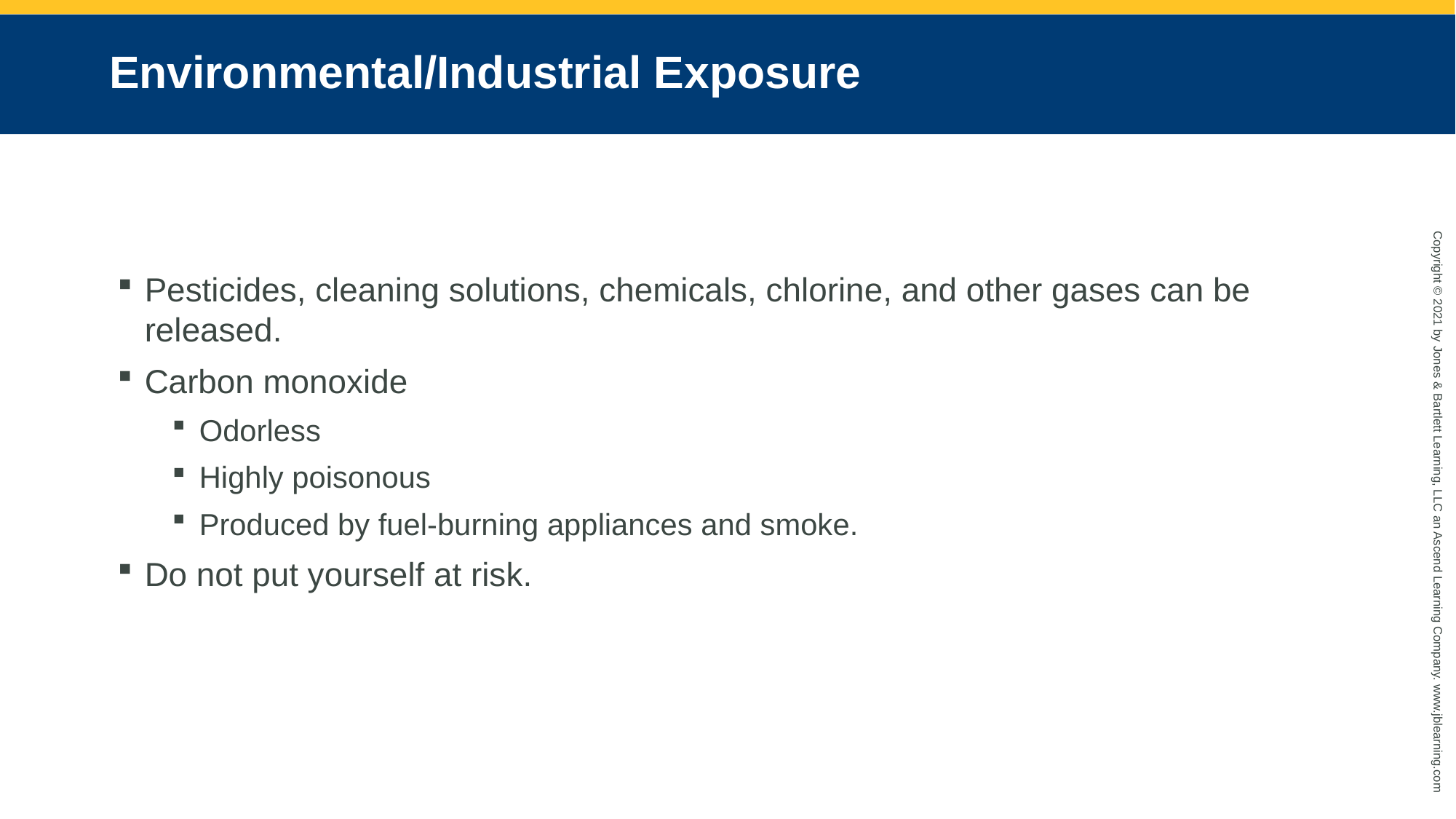

# Environmental/Industrial Exposure
Pesticides, cleaning solutions, chemicals, chlorine, and other gases can be released.
Carbon monoxide
Odorless
Highly poisonous
Produced by fuel-burning appliances and smoke.
Do not put yourself at risk.